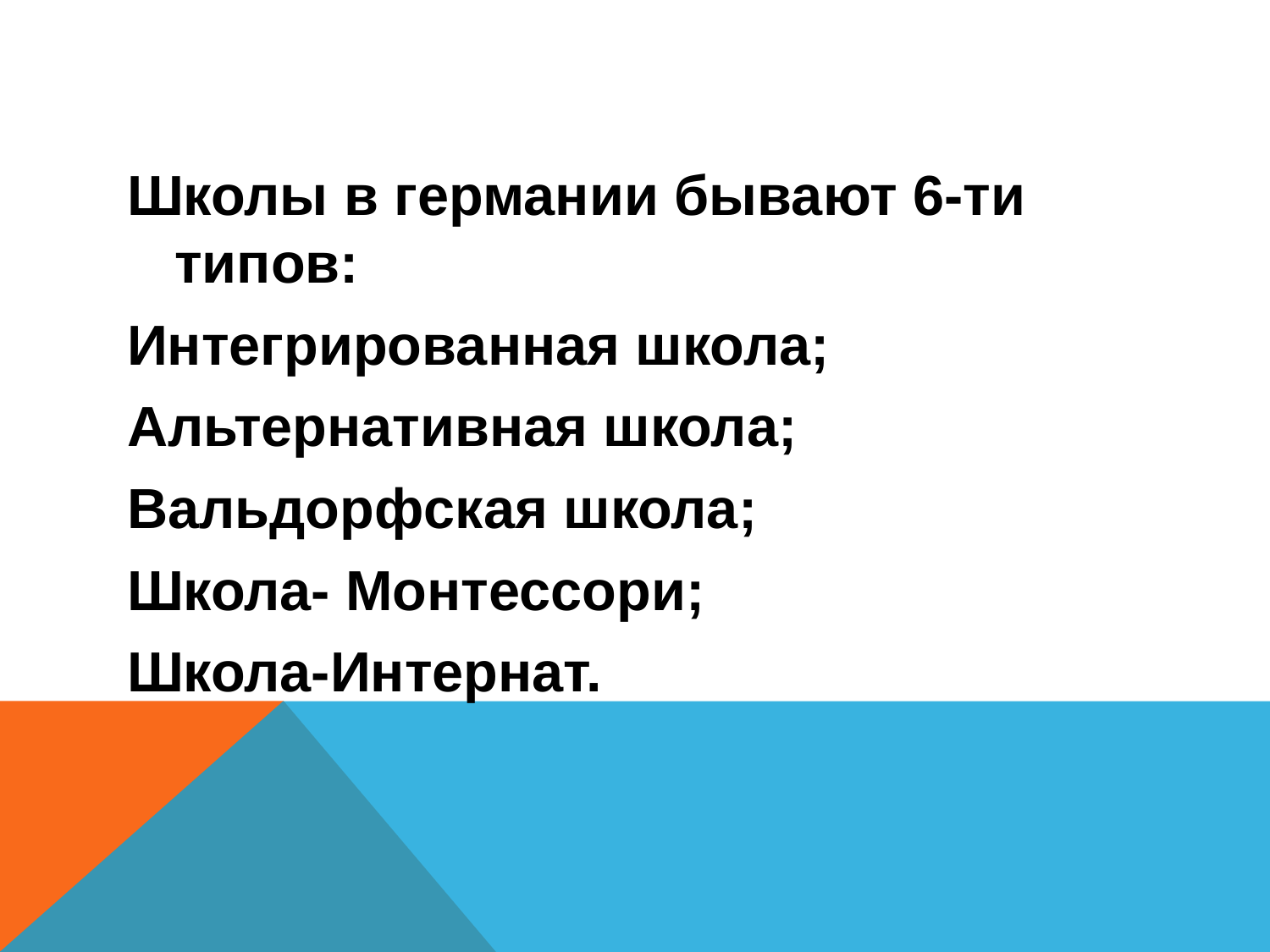

Школы в германии бывают 6-ти типов:
Интегрированная школа;
Альтернативная школа;
Вальдорфская школа;
Школа- Монтессори;
Школа-Интернат.